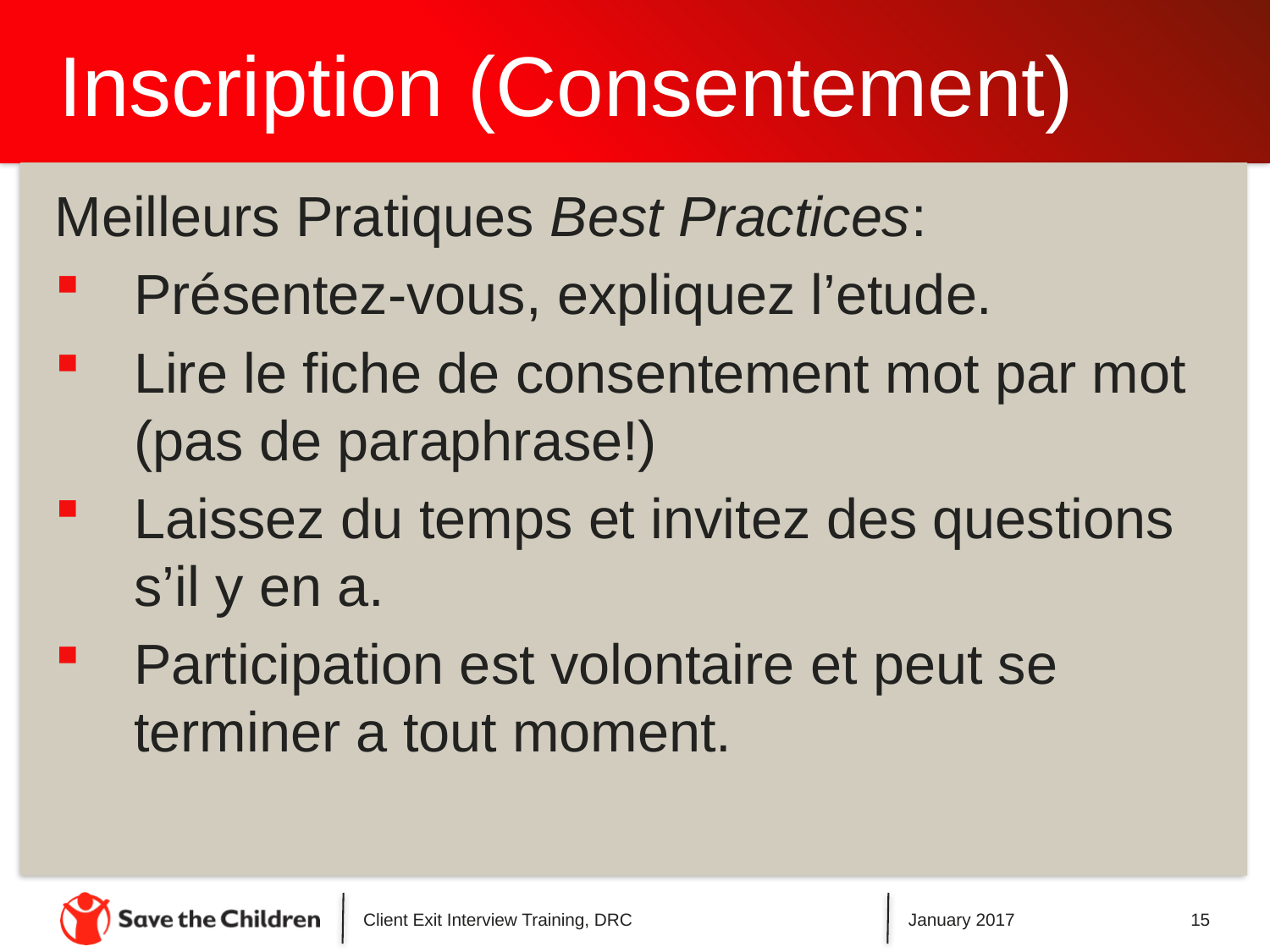

# Inscription (Consentement)
Meilleurs Pratiques Best Practices:
Présentez-vous, expliquez l’etude.
Lire le fiche de consentement mot par mot (pas de paraphrase!)
Laissez du temps et invitez des questions s’il y en a.
Participation est volontaire et peut se terminer a tout moment.
Client Exit Interview Training, DRC
January 2017
15